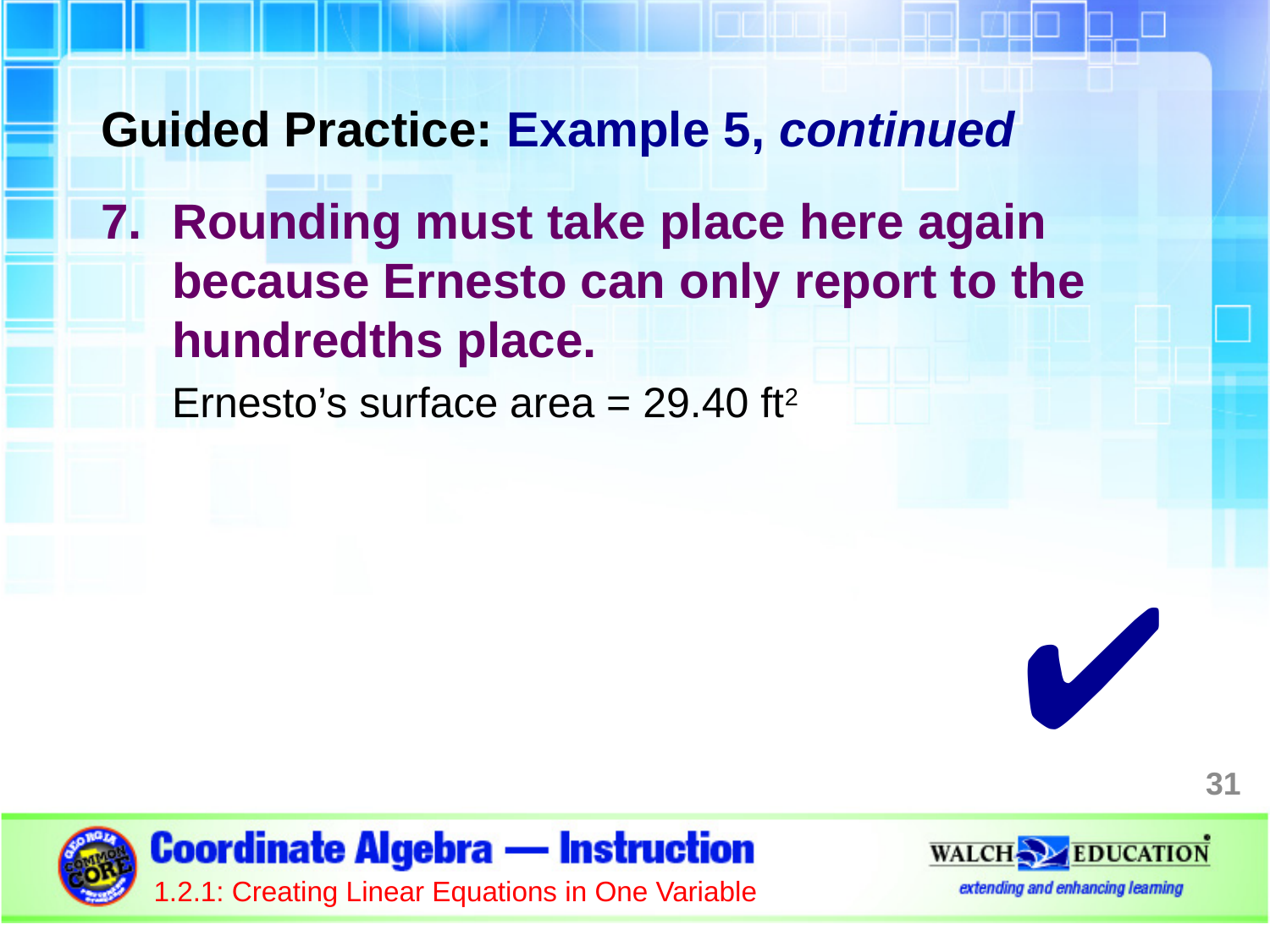

Guided Practice: Example 5, continued

Rounding must take place here again because Ernesto can only report to the hundredths place.
Ernesto’s surface area = 29.40 ft2
✔
31
1.2.1: Creating Linear Equations in One Variable